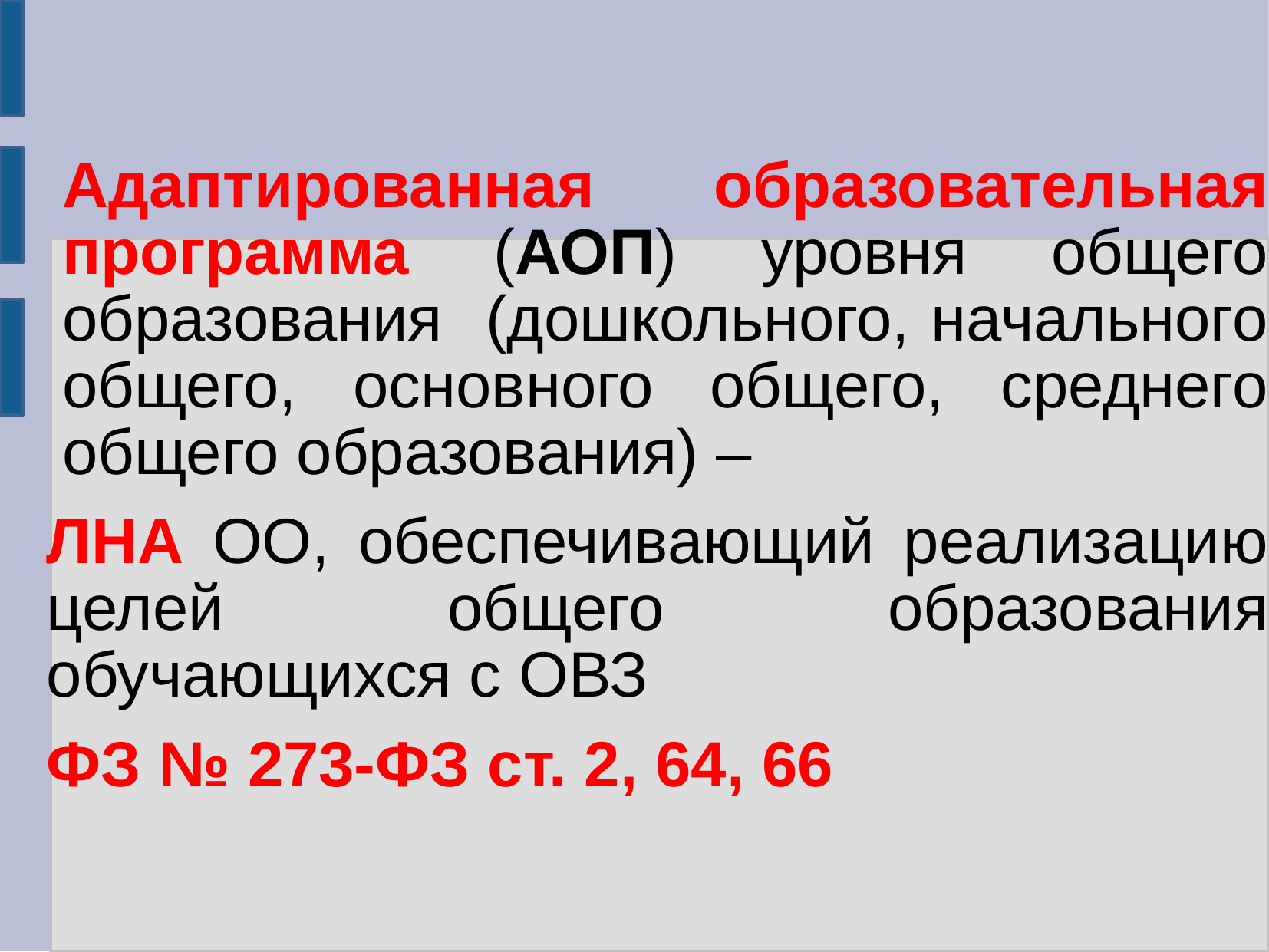

#
Адаптированная образовательная программа (АОП) уровня общего образования  (дошкольного, начального общего, основного общего, среднего общего образования) –
ЛНА ОО, обеспечивающий реализацию целей общего образования обучающихся с ОВЗ
ФЗ № 273-ФЗ ст. 2, 64, 66